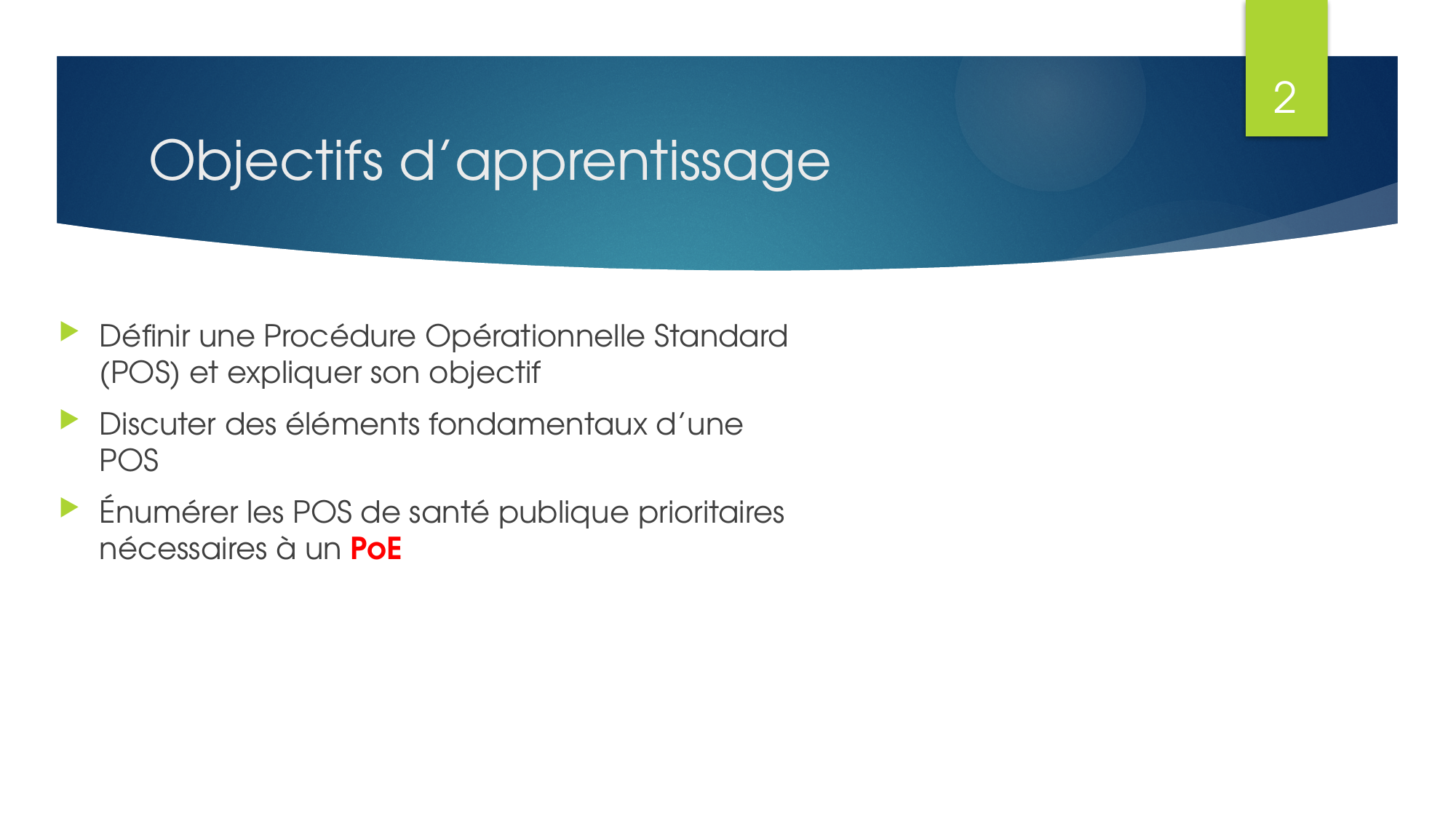

2
# Objectifs d’apprentissage
Définir une Procédure Opérationnelle Standard (POS) et expliquer son objectif
Discuter des éléments fondamentaux d’une POS
Énumérer les POS de santé publique prioritaires nécessaires à un PoE